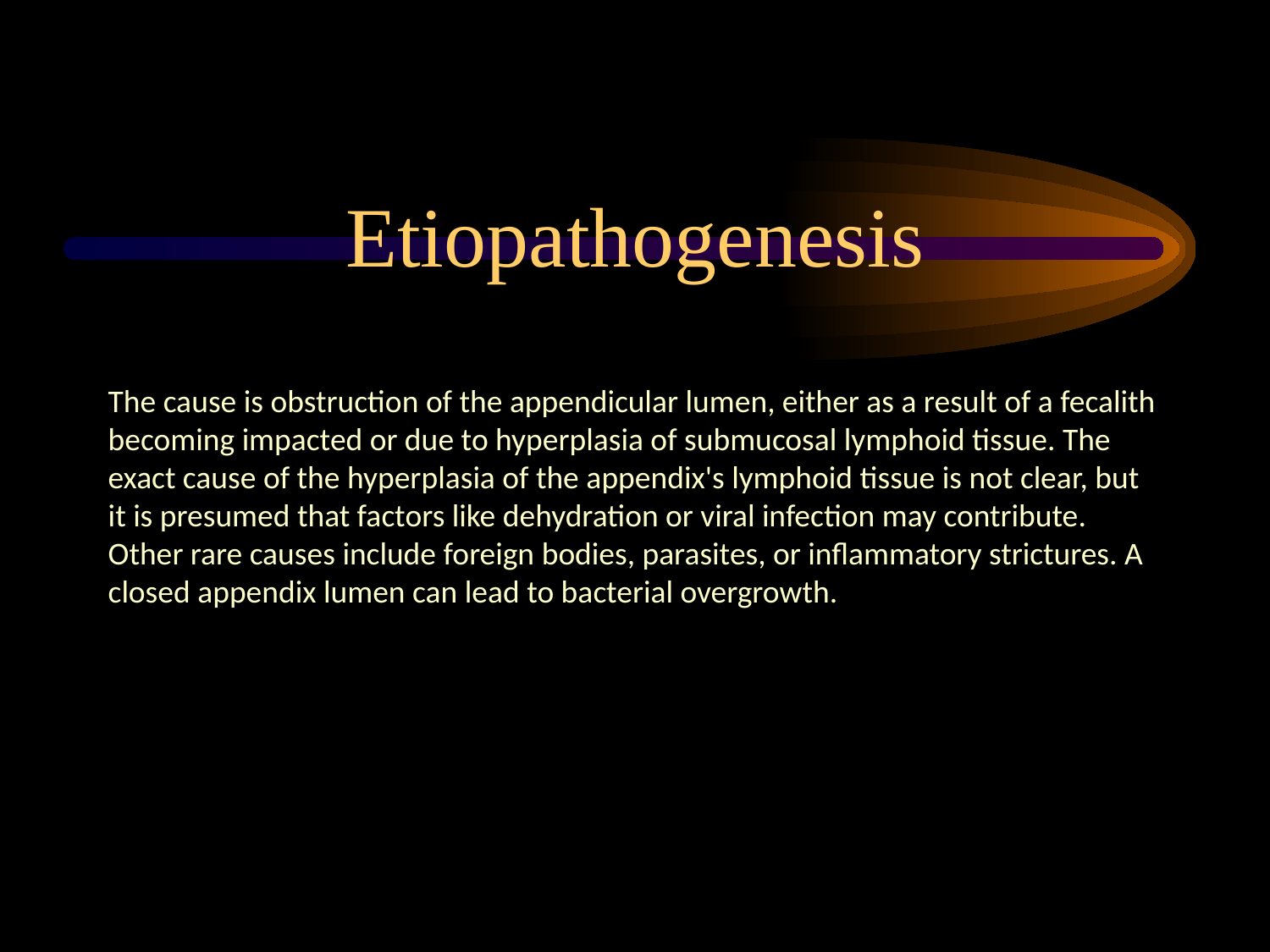

# Etiopathogenesis

The cause is obstruction of the appendicular lumen, either as a result of a fecalith becoming impacted or due to hyperplasia of submucosal lymphoid tissue. The exact cause of the hyperplasia of the appendix's lymphoid tissue is not clear, but it is presumed that factors like dehydration or viral infection may contribute. Other rare causes include foreign bodies, parasites, or inflammatory strictures. A closed appendix lumen can lead to bacterial overgrowth.